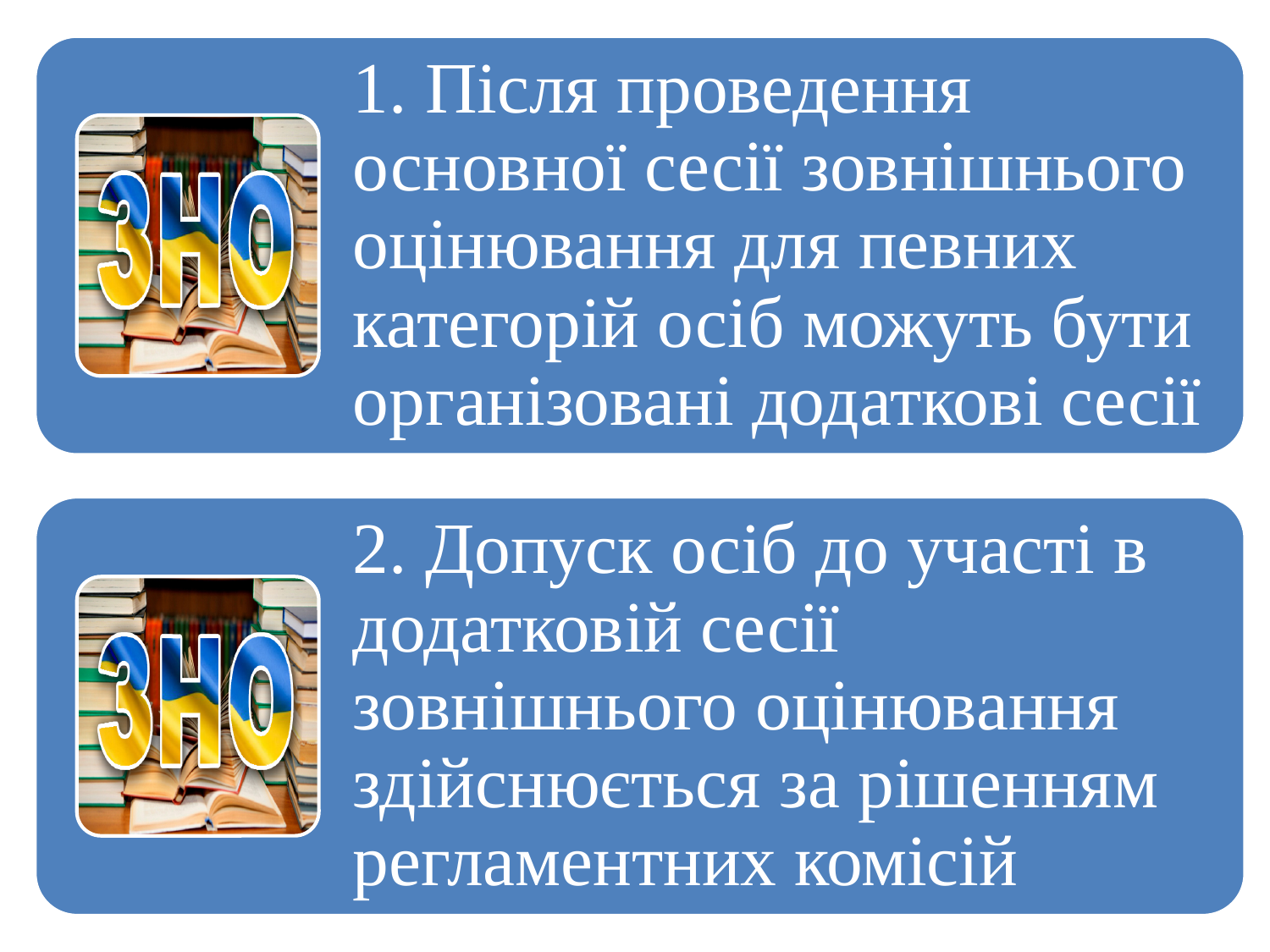

1. Після проведення основної сесії зовнішнього оцінювання для певних категорій осіб можуть бути організовані додаткові сесії
2. Допуск осіб до участі в додатковій сесії зовнішнього оцінювання здійснюється за рішенням регламентних комісій